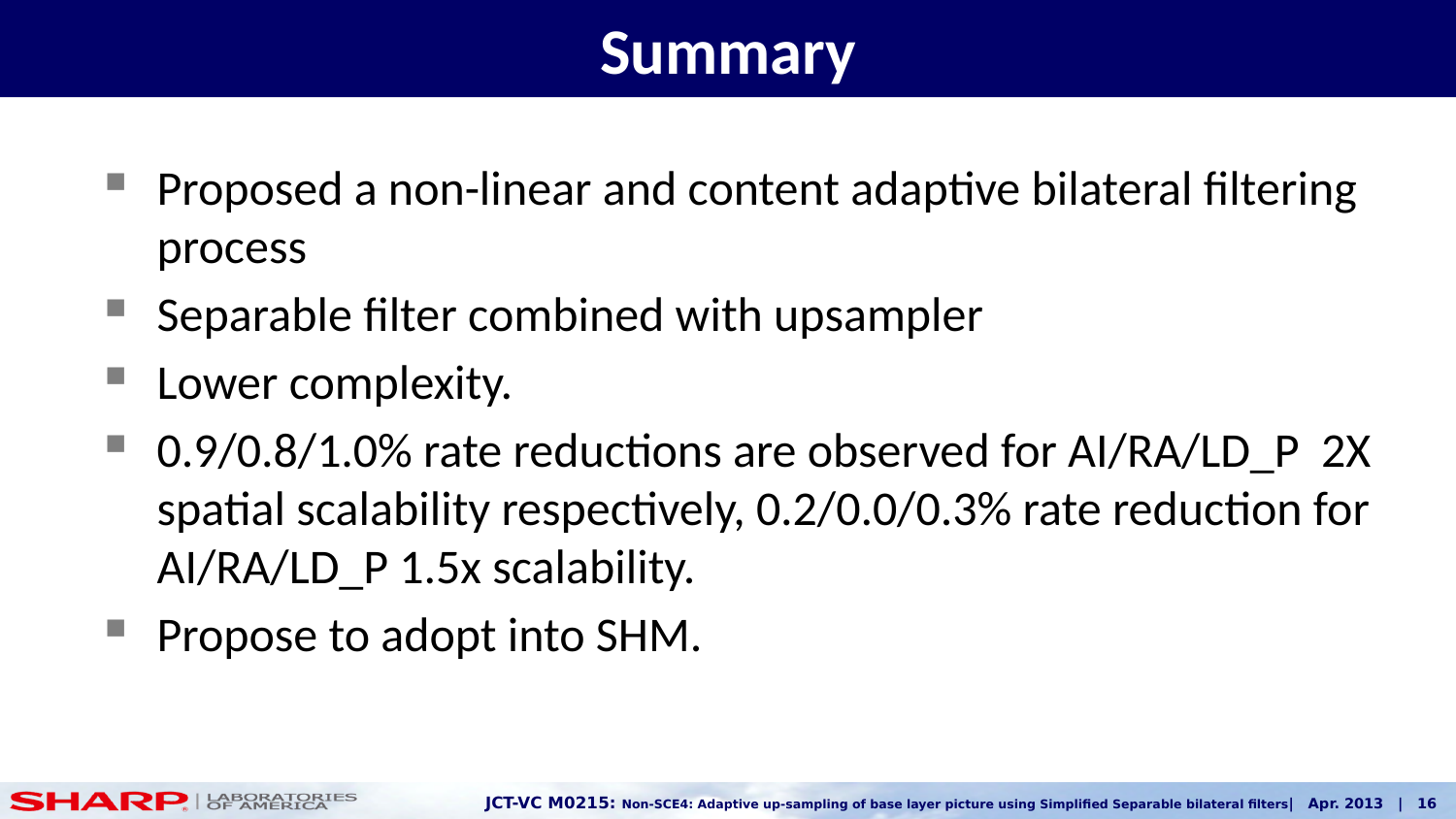

# Summary
Proposed a non-linear and content adaptive bilateral filtering process
Separable filter combined with upsampler
Lower complexity.
0.9/0.8/1.0% rate reductions are observed for AI/RA/LD_P  2X spatial scalability respectively, 0.2/0.0/0.3% rate reduction for AI/RA/LD_P 1.5x scalability.
Propose to adopt into SHM.